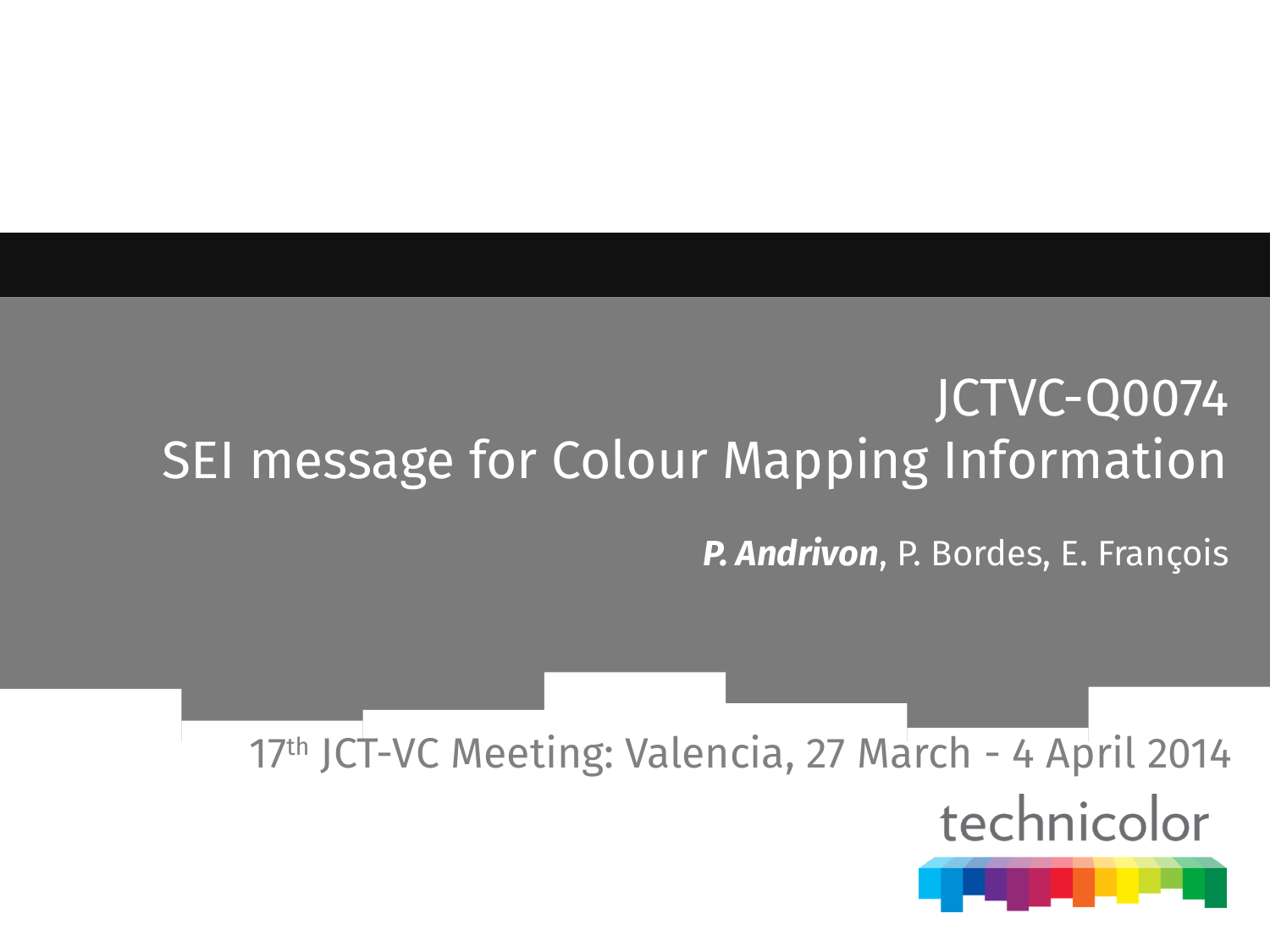

# JCTVC-Q0074 SEI message for Colour Mapping Information
 P. Andrivon, P. Bordes, E. François
17th JCT-VC Meeting: Valencia, 27 March - 4 April 2014